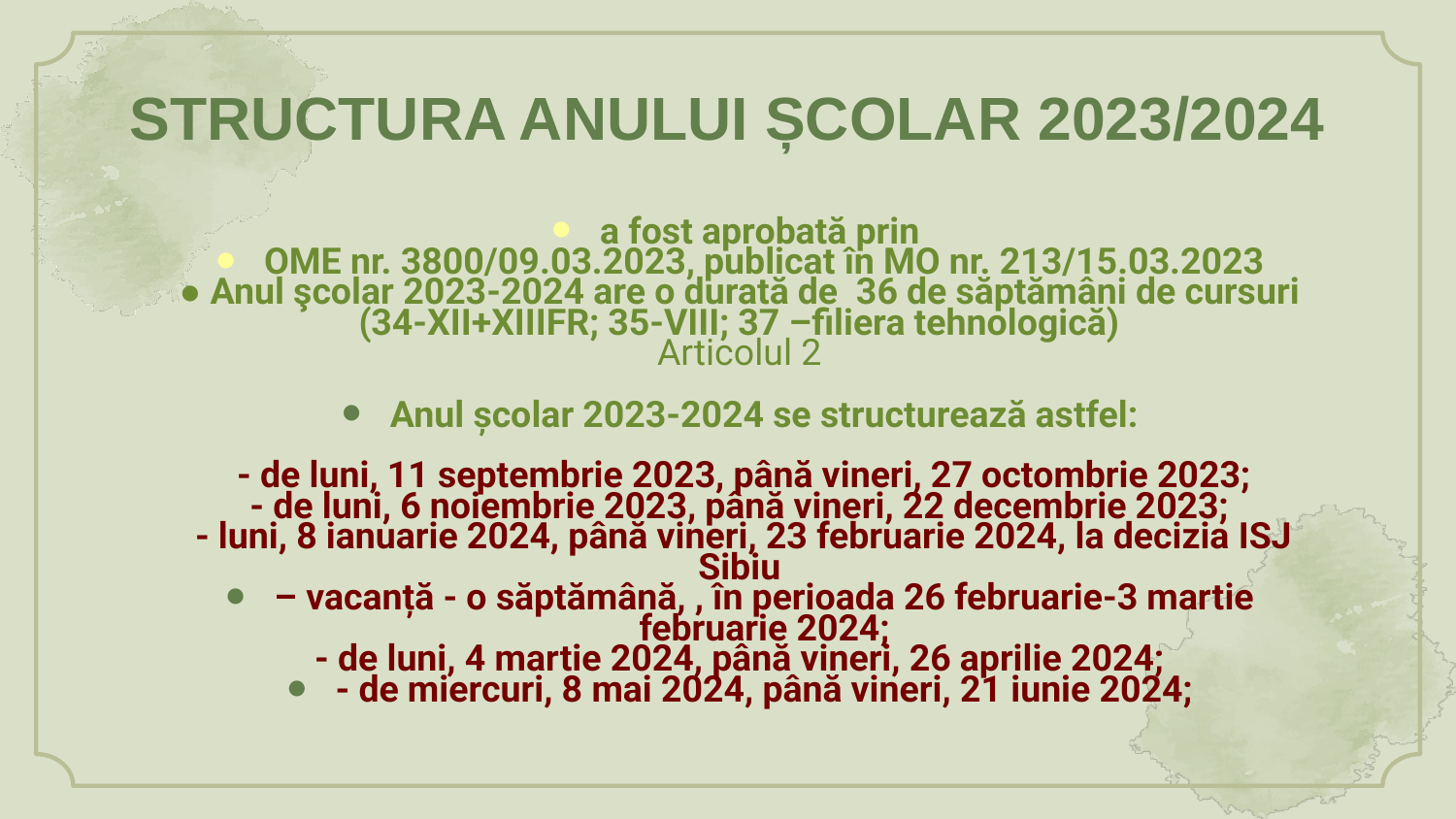

# STRUCTURA ANULUI ȘCOLAR 2023/2024
a fost aprobată prin
OME nr. 3800/09.03.2023, publicat în MO nr. 213/15.03.2023
● Anul şcolar 2023-2024 are o durată de  36 de săptămâni de cursuri (34-XII+XIIIFR; 35-VIII; 37 –filiera tehnologică)
Articolul 2

Anul școlar 2023-2024 se structurează astfel:

 - de luni, 11 septembrie 2023, până vineri, 27 octombrie 2023;
- de luni, 6 noiembrie 2023, până vineri, 22 decembrie 2023;
 - luni, 8 ianuarie 2024, până vineri, 23 februarie 2024, la decizia ISJ Sibiu
– vacanță - o săptămână, , în perioada 26 februarie-3 martie februarie 2024;
- de luni, 4 martie 2024, până vineri, 26 aprilie 2024;
- de miercuri, 8 mai 2024, până vineri, 21 iunie 2024;